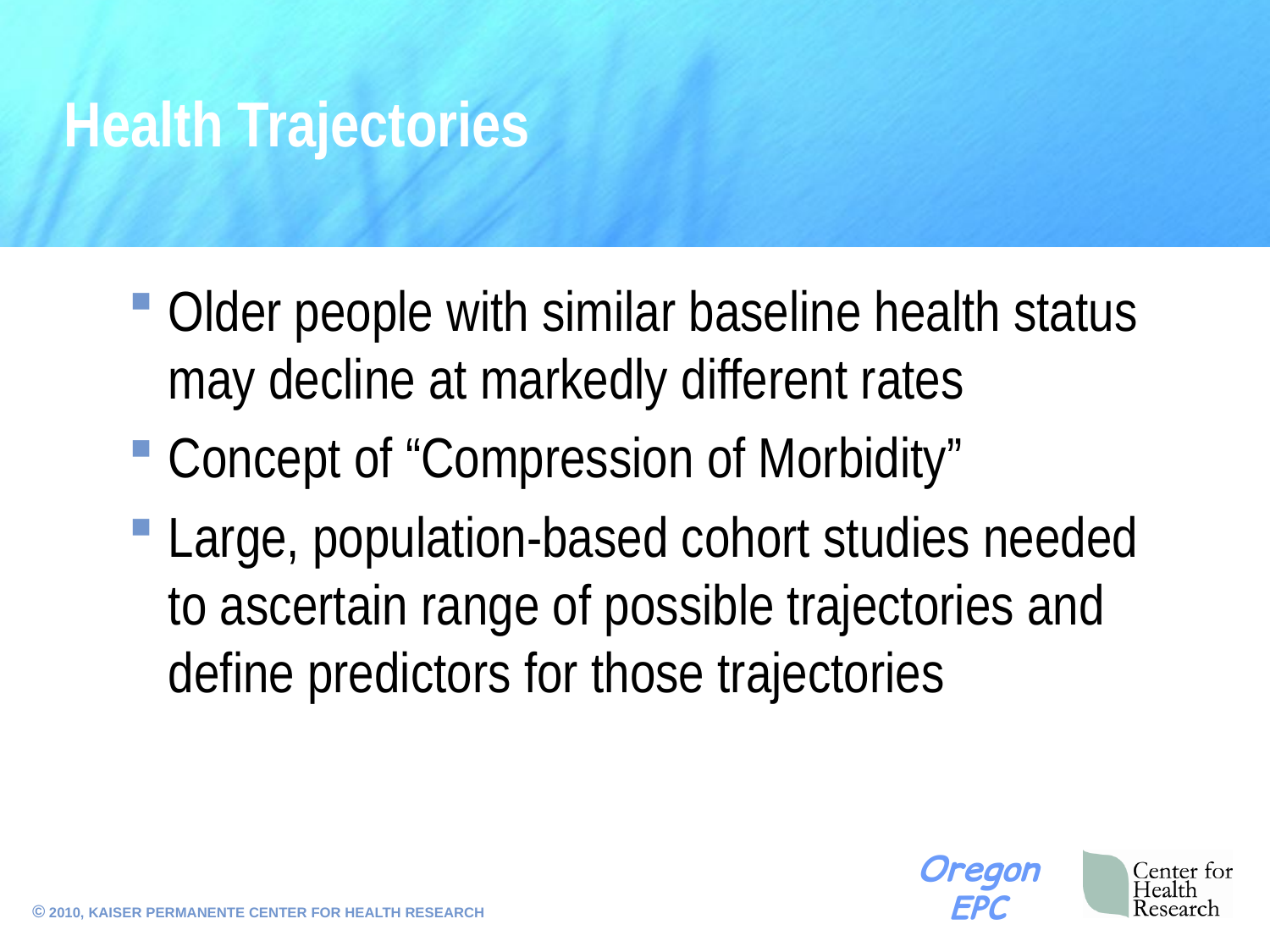

# Health Trajectories
Older people with similar baseline health status may decline at markedly different rates
Concept of “Compression of Morbidity”
Large, population-based cohort studies needed to ascertain range of possible trajectories and define predictors for those trajectories